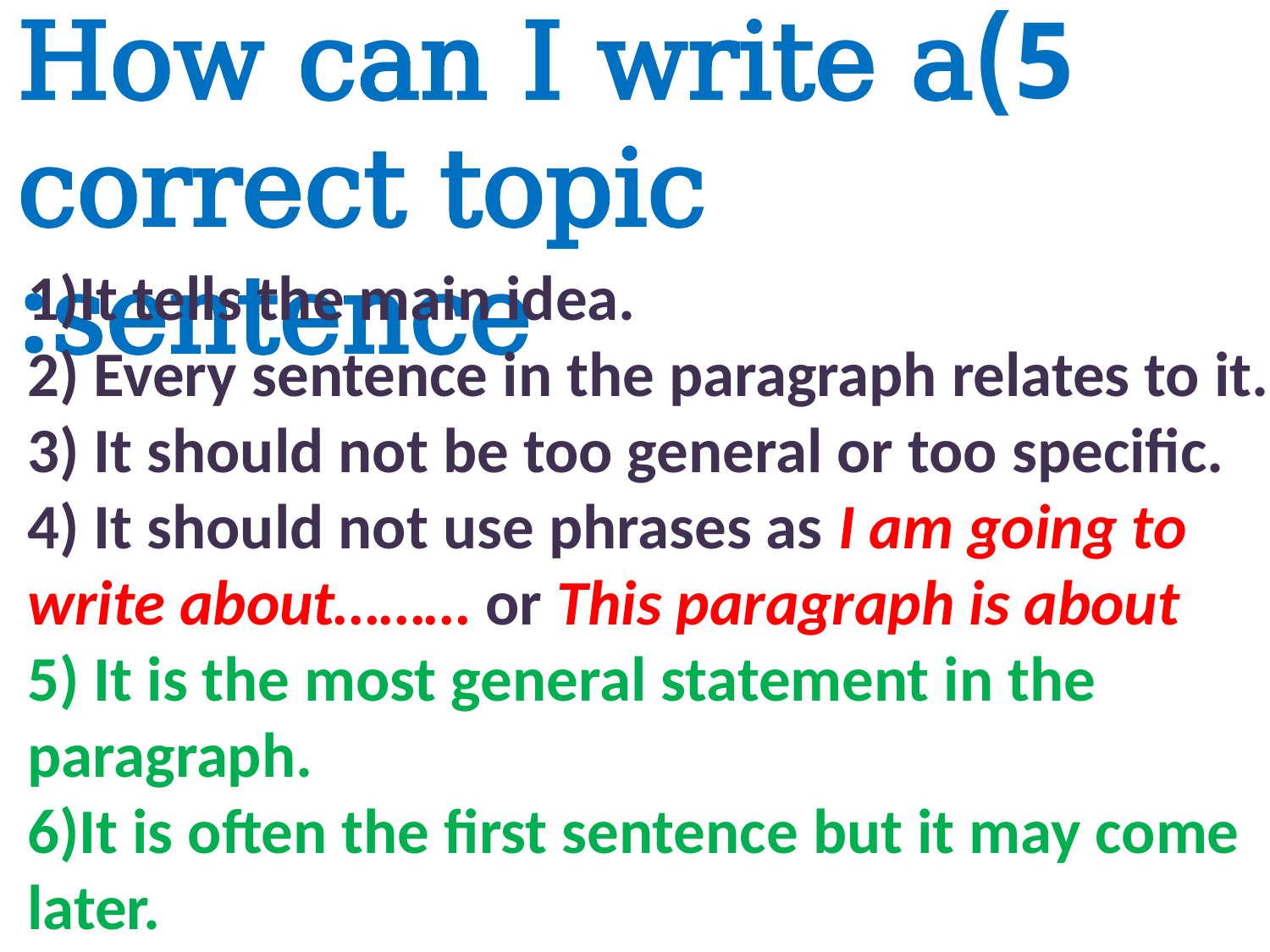

5)How can I write a correct topic sentence:
1)It tells the main idea.
2) Every sentence in the paragraph relates to it.
3) It should not be too general or too specific.
4) It should not use phrases as I am going to write about……… or This paragraph is about
5) It is the most general statement in the paragraph.
6)It is often the first sentence but it may come later.